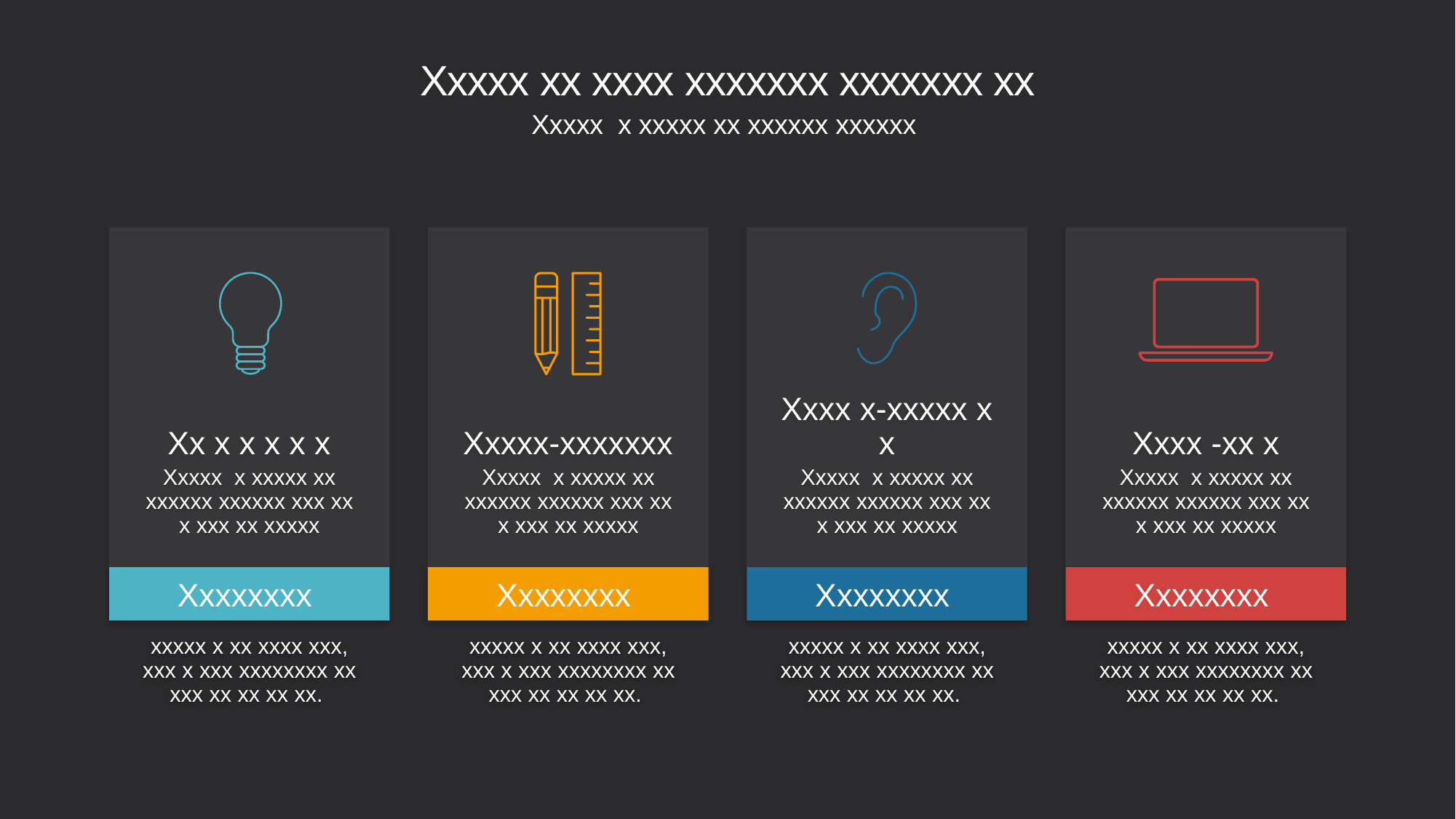

# Xxxxx xx xxxx xxxxxxx xxxxxxx xx
Xxxxx  x xxxxx xx xxxxxx xxxxxx
Xx x x x x x
Xxxxx  x xxxxx xx xxxxxx xxxxxx xxx xx x xxx xx xxxxx
Xxxxx-xxxxxxx
Xxxxx  x xxxxx xx xxxxxx xxxxxx xxx xx x xxx xx xxxxx
Xxxx x-xxxxx x x
Xxxxx  x xxxxx xx xxxxxx xxxxxx xxx xx x xxx xx xxxxx
Xxxx -xx x
Xxxxx  x xxxxx xx xxxxxx xxxxxx xxx xx x xxx xx xxxxx

Xxxxxxxx
Xxxxxxxx
Xxxxxxxx
Xxxxxxxx
xxxxx x xx xxxx xxx, xxx x xxx xxxxxxxx xx xxx xx xx xx xx.
xxxxx x xx xxxx xxx, xxx x xxx xxxxxxxx xx xxx xx xx xx xx.
xxxxx x xx xxxx xxx, xxx x xxx xxxxxxxx xx xxx xx xx xx xx.
xxxxx x xx xxxx xxx, xxx x xxx xxxxxxxx xx xxx xx xx xx xx.